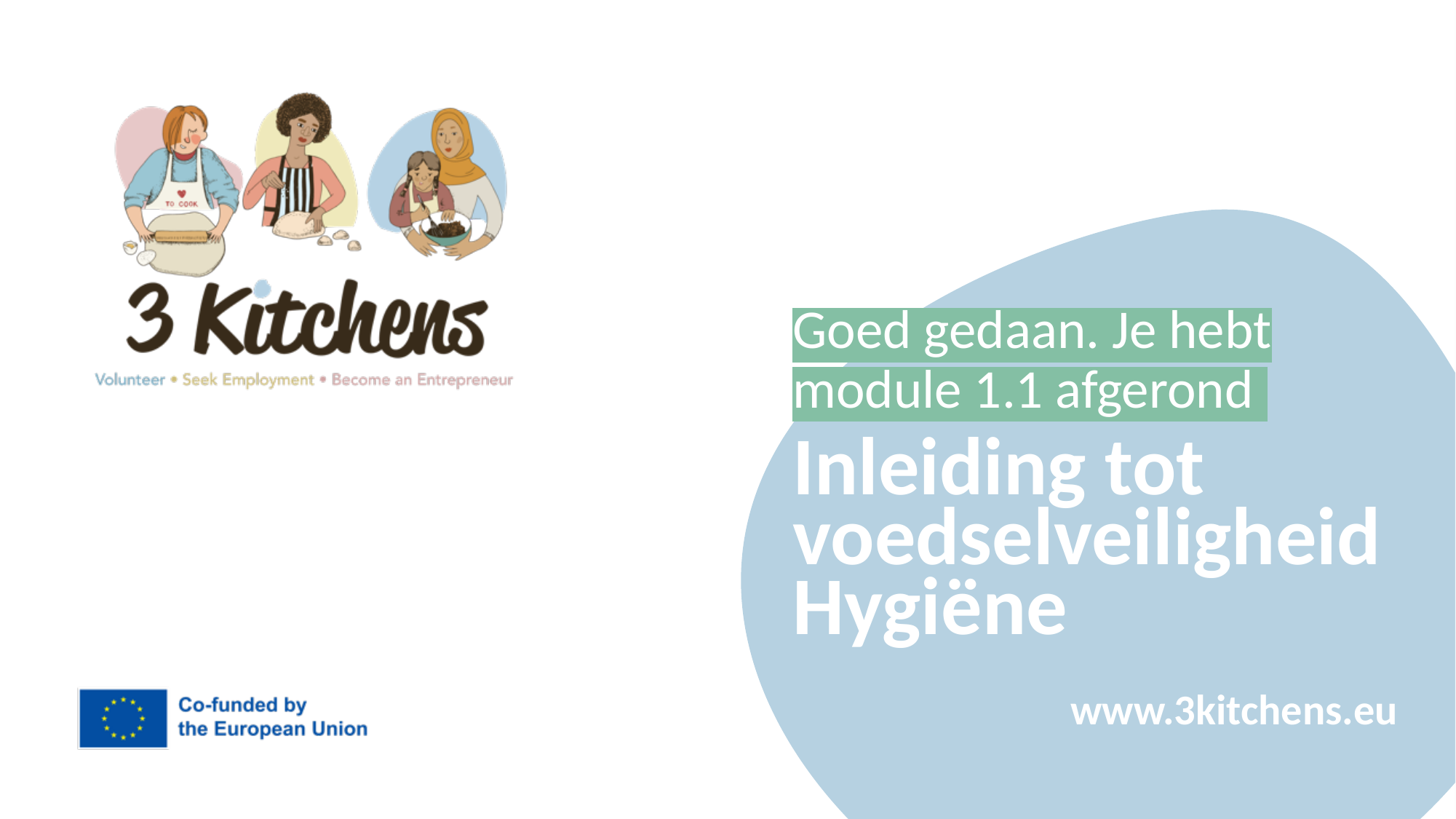

Goed gedaan. Je hebt module 1.1 afgerond.
Inleiding tot voedselveiligheid
Hygiëne
www.3kitchens.eu